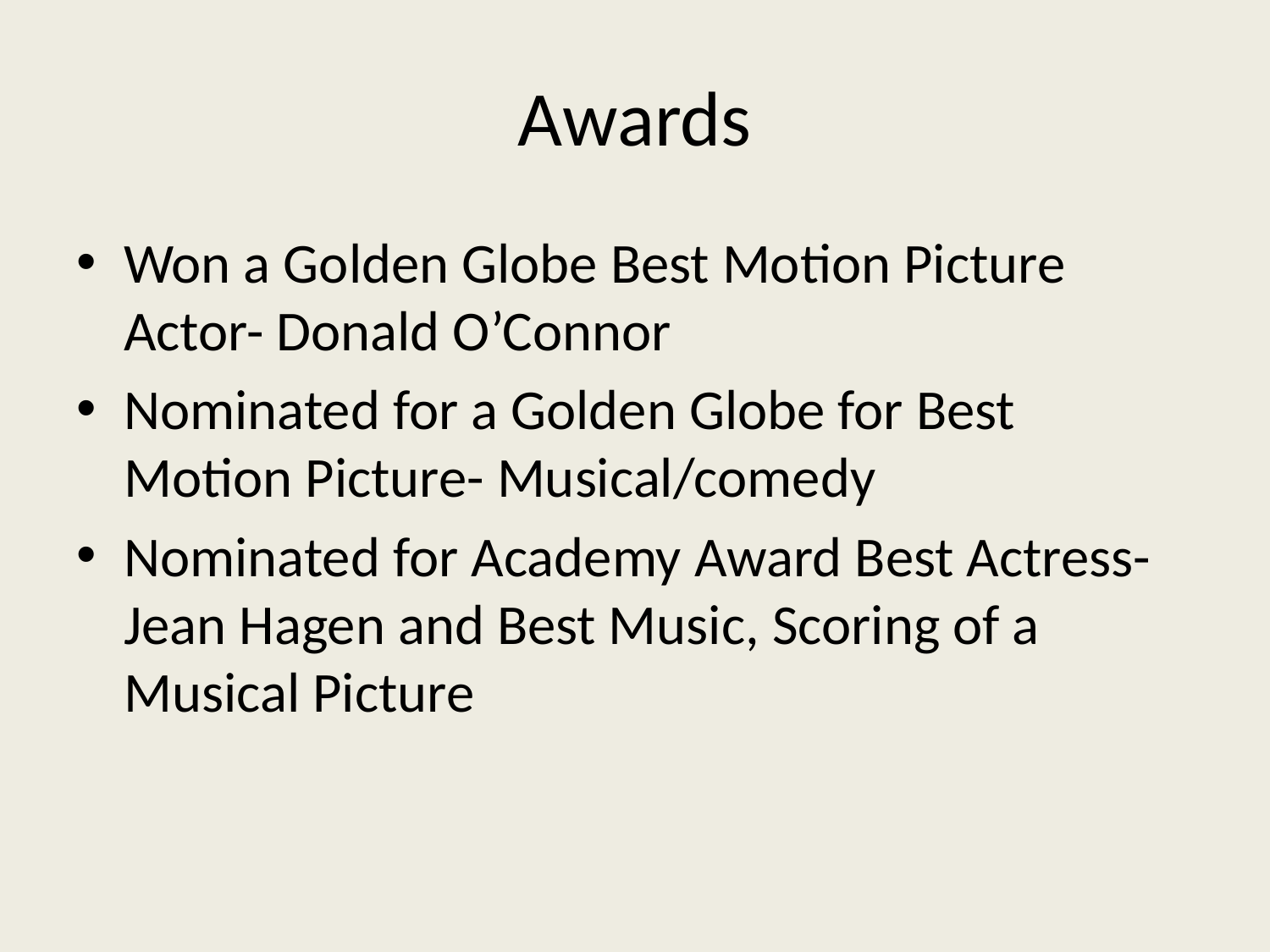

# Awards
Won a Golden Globe Best Motion Picture Actor- Donald O’Connor
Nominated for a Golden Globe for Best Motion Picture- Musical/comedy
Nominated for Academy Award Best Actress- Jean Hagen and Best Music, Scoring of a Musical Picture